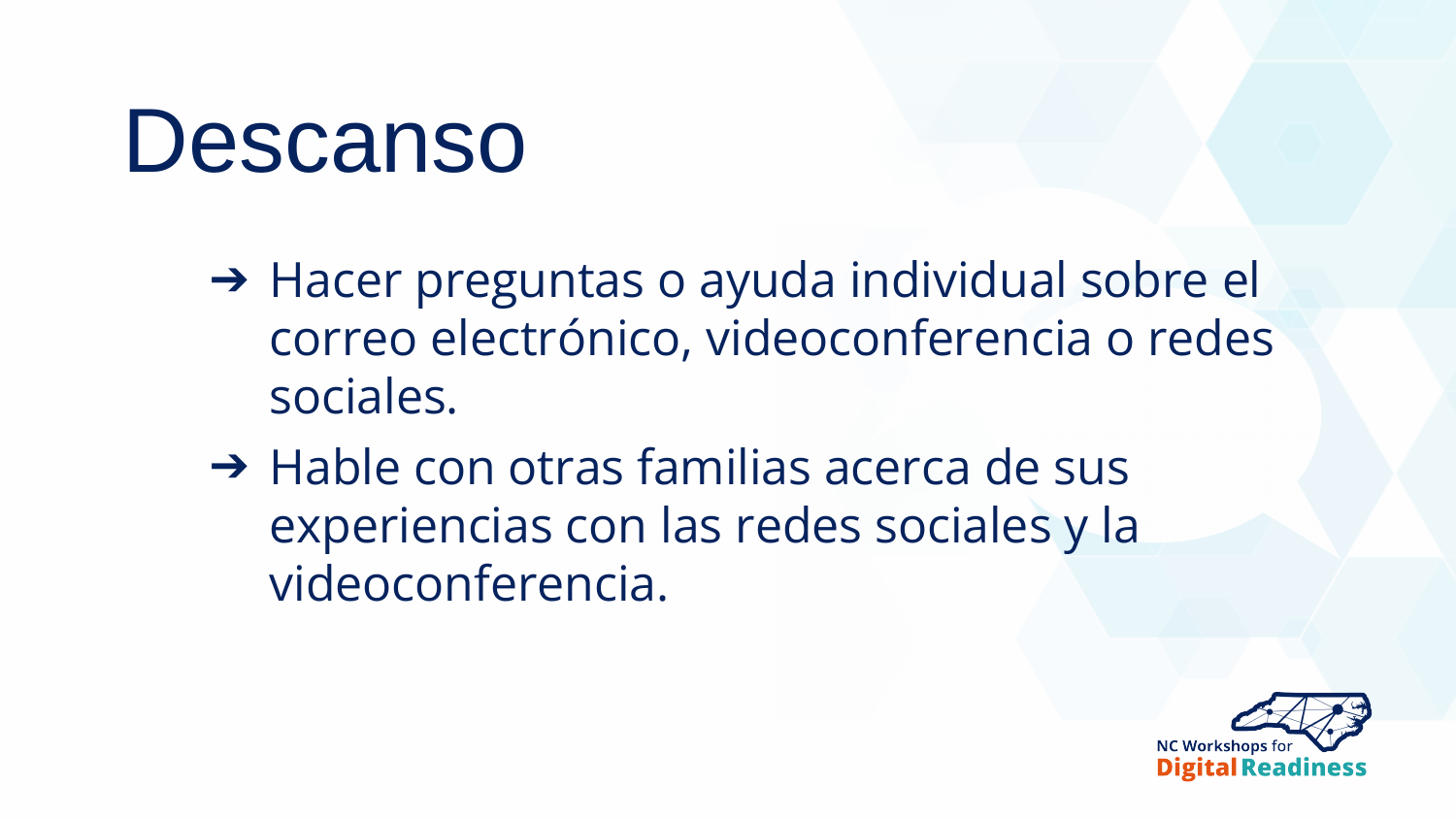

# Descanso
Hacer preguntas o ayuda individual sobre el correo electrónico, videoconferencia o redes sociales.
Hable con otras familias acerca de sus experiencias con las redes sociales y la videoconferencia.